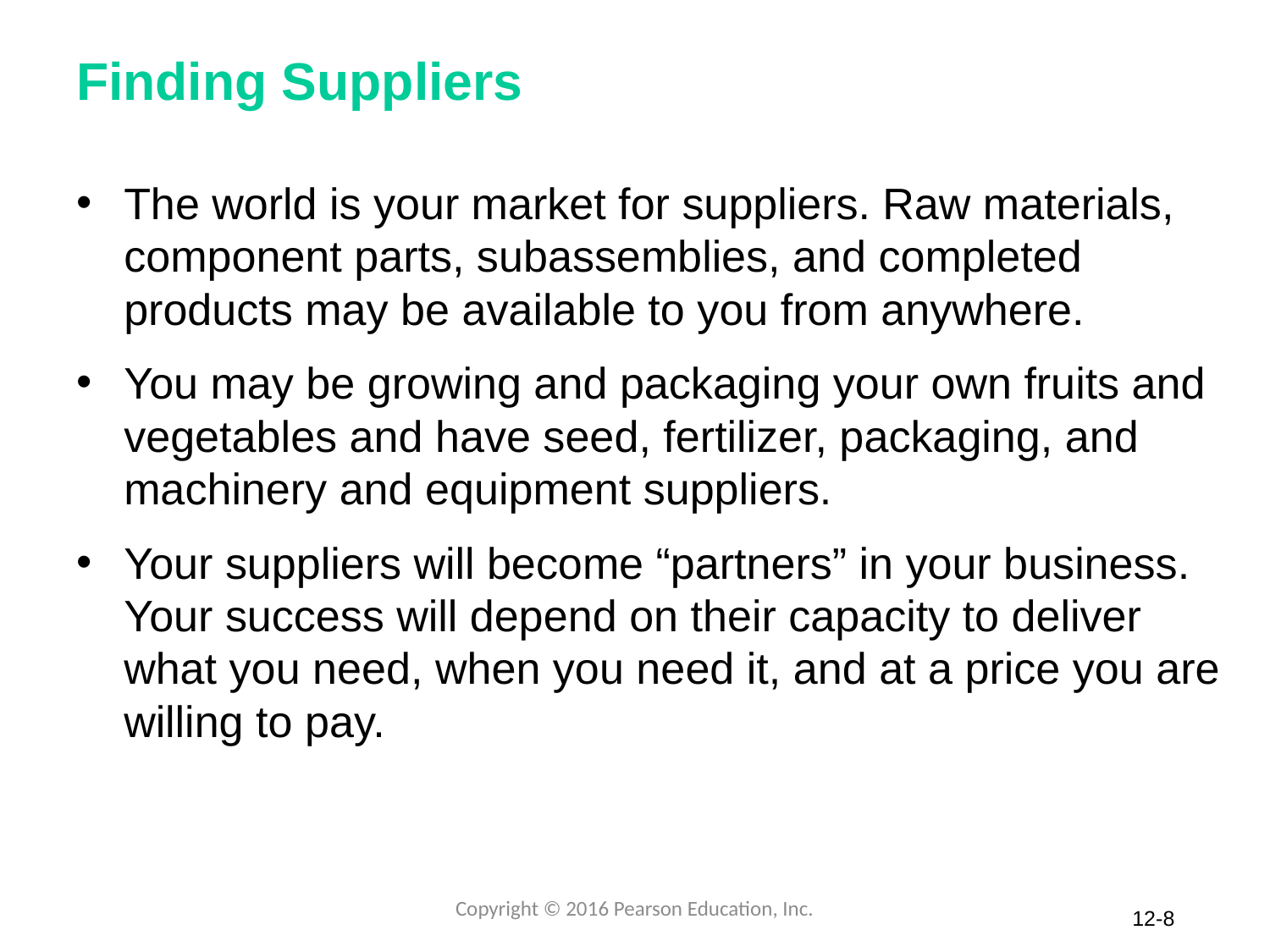

# Finding Suppliers
The world is your market for suppliers. Raw materials, component parts, subassemblies, and completed products may be available to you from anywhere.

You may be growing and packaging your own fruits and vegetables and have seed, fertilizer, packaging, and machinery and equipment suppliers.

Your suppliers will become “partners” in your business. Your success will depend on their capacity to deliver what you need, when you need it, and at a price you are willing to pay.
Copyright © 2016 Pearson Education, Inc.